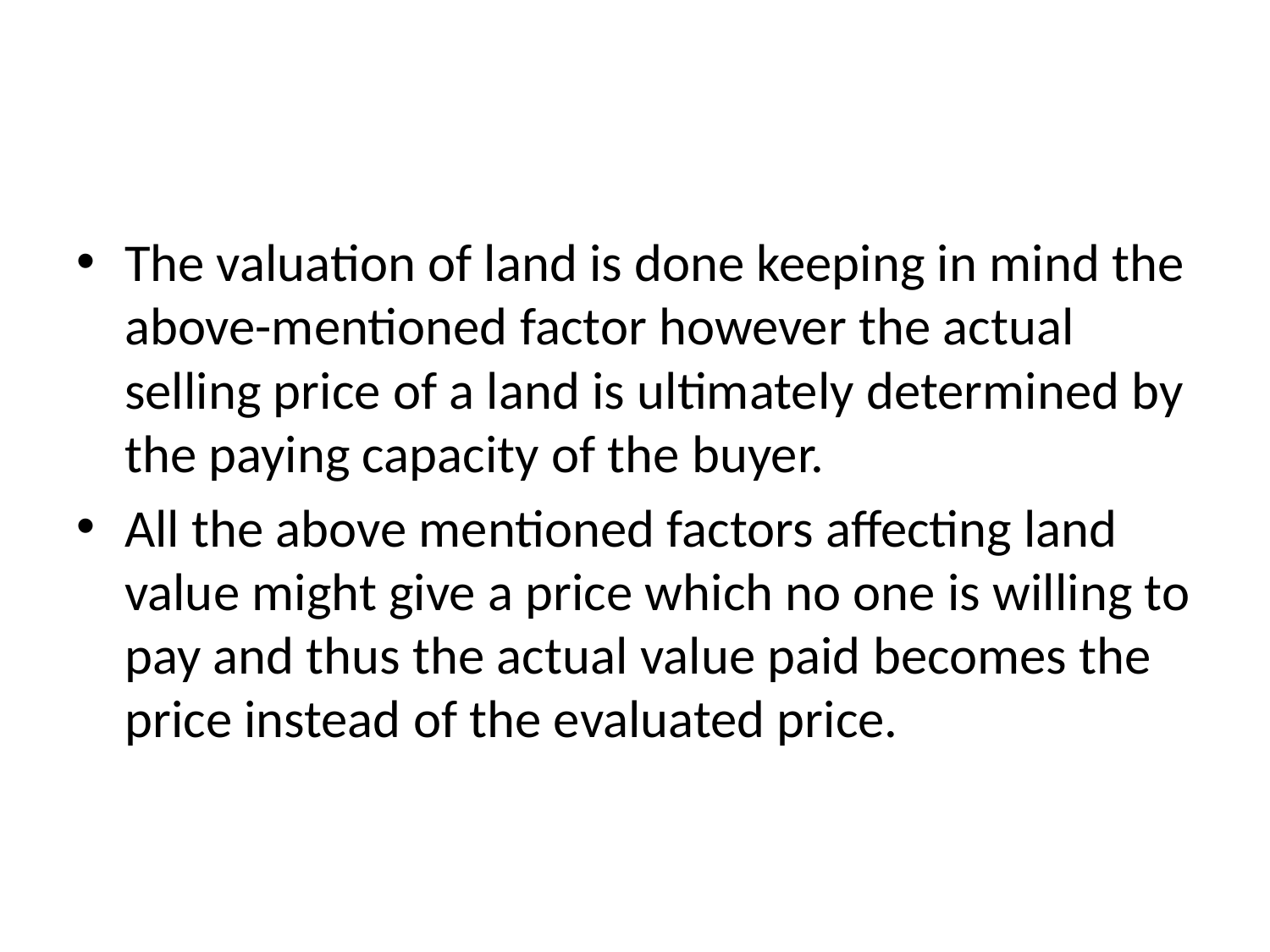

#
The valuation of land is done keeping in mind the above-mentioned factor however the actual selling price of a land is ultimately determined by the paying capacity of the buyer.
All the above mentioned factors affecting land value might give a price which no one is willing to pay and thus the actual value paid becomes the price instead of the evaluated price.